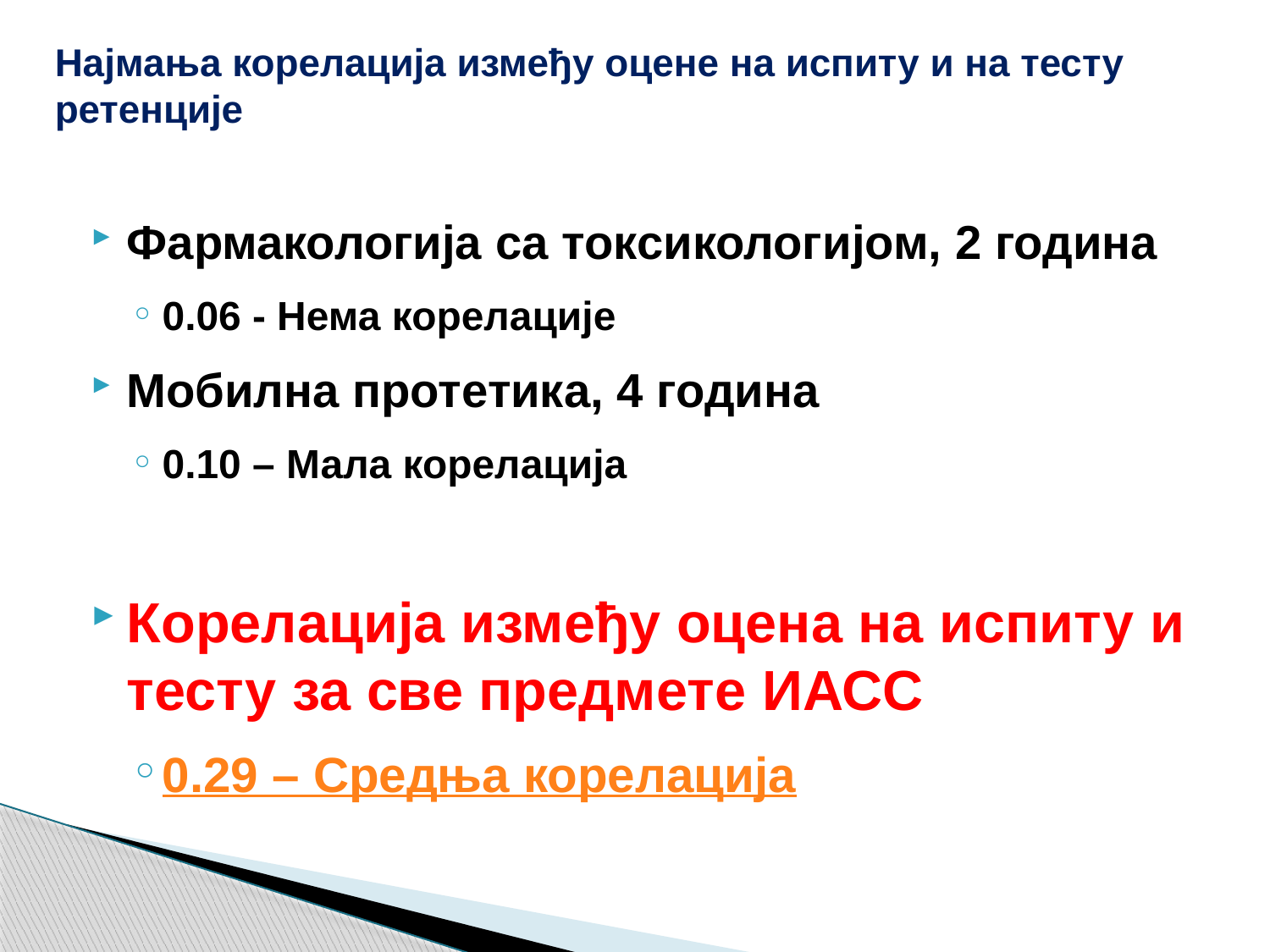

# Најмања корелација између оцене на испиту и на тесту ретенције
Фармакологија са токсикологијом, 2 година
0.06 - Нема корелације
Мобилна протетика, 4 година
0.10 – Мала корелација

Корелација између оцена на испиту и тесту за све предмете ИАСС
0.29 – Средња корелација